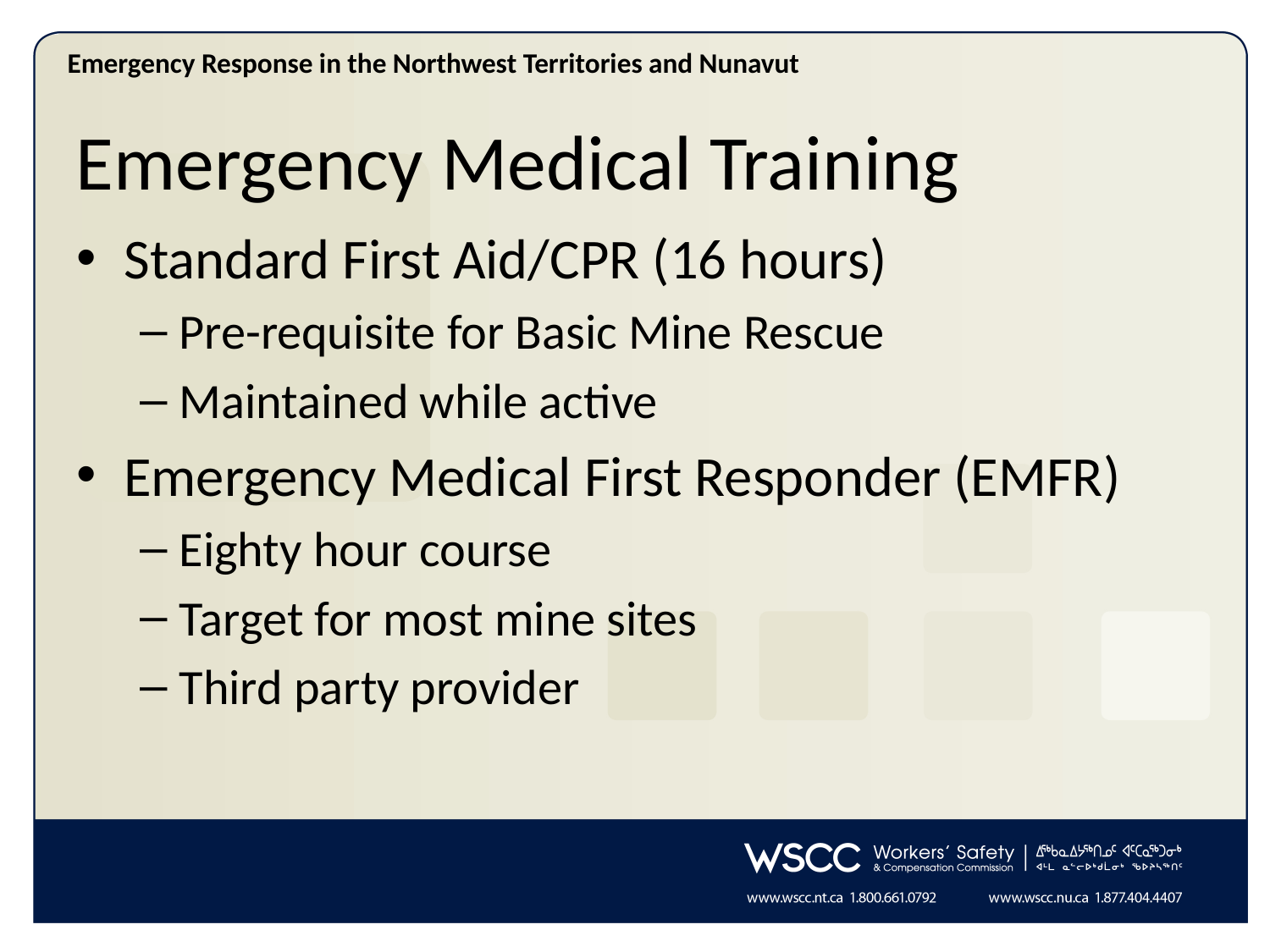

# Emergency Medical Training
Standard First Aid/CPR (16 hours)
Pre-requisite for Basic Mine Rescue
Maintained while active
Emergency Medical First Responder (EMFR)
Eighty hour course
Target for most mine sites
Third party provider